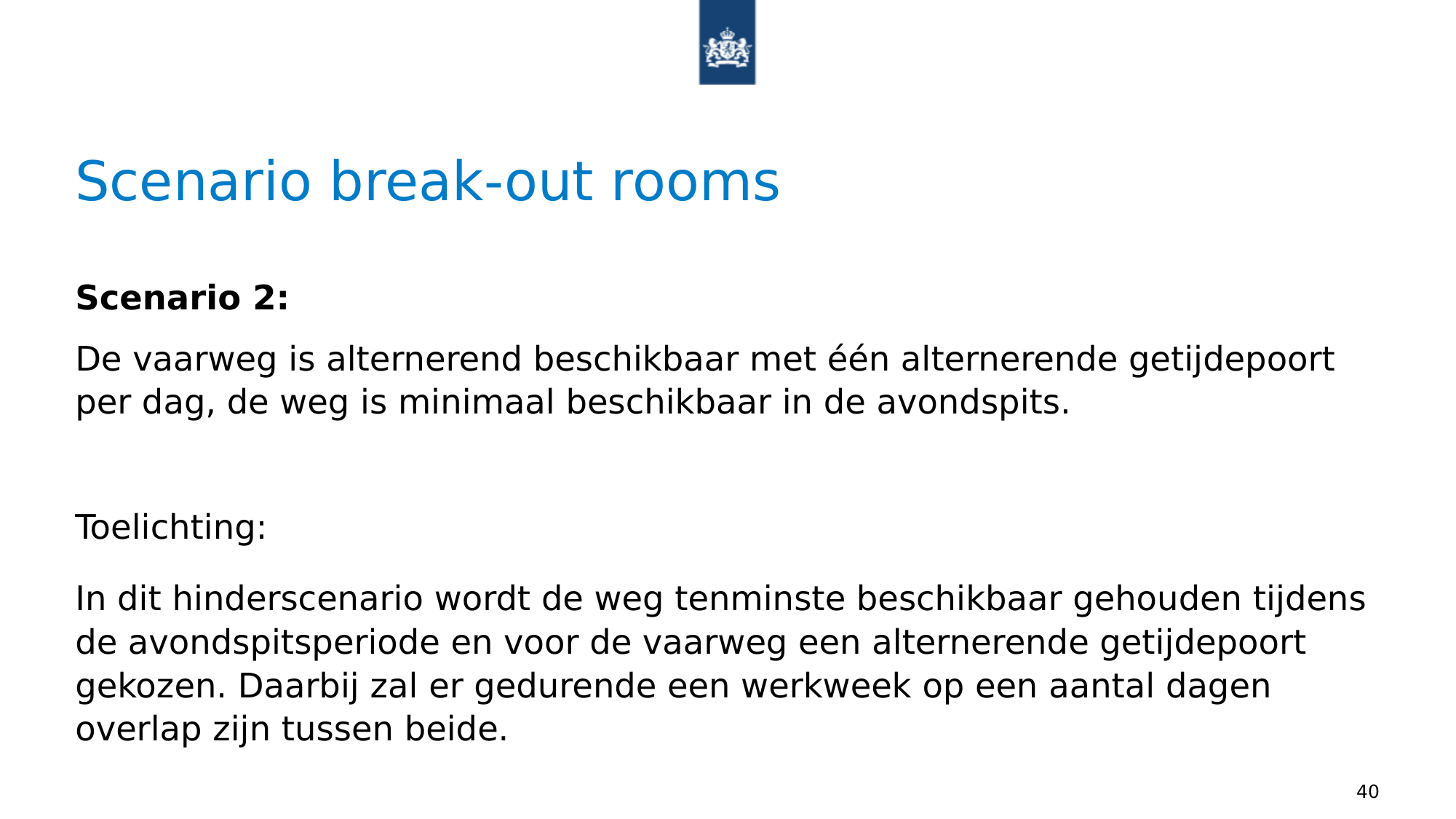

# Scenario break-out rooms
Scenario 2:
De vaarweg is alternerend beschikbaar met één alternerende getijdepoort per dag, de weg is minimaal beschikbaar in de avondspits.

Toelichting:
In dit hinderscenario wordt de weg tenminste beschikbaar gehouden tijdens de avondspitsperiode en voor de vaarweg een alternerende getijdepoort gekozen. Daarbij zal er gedurende een werkweek op een aantal dagen overlap zijn tussen beide.

40